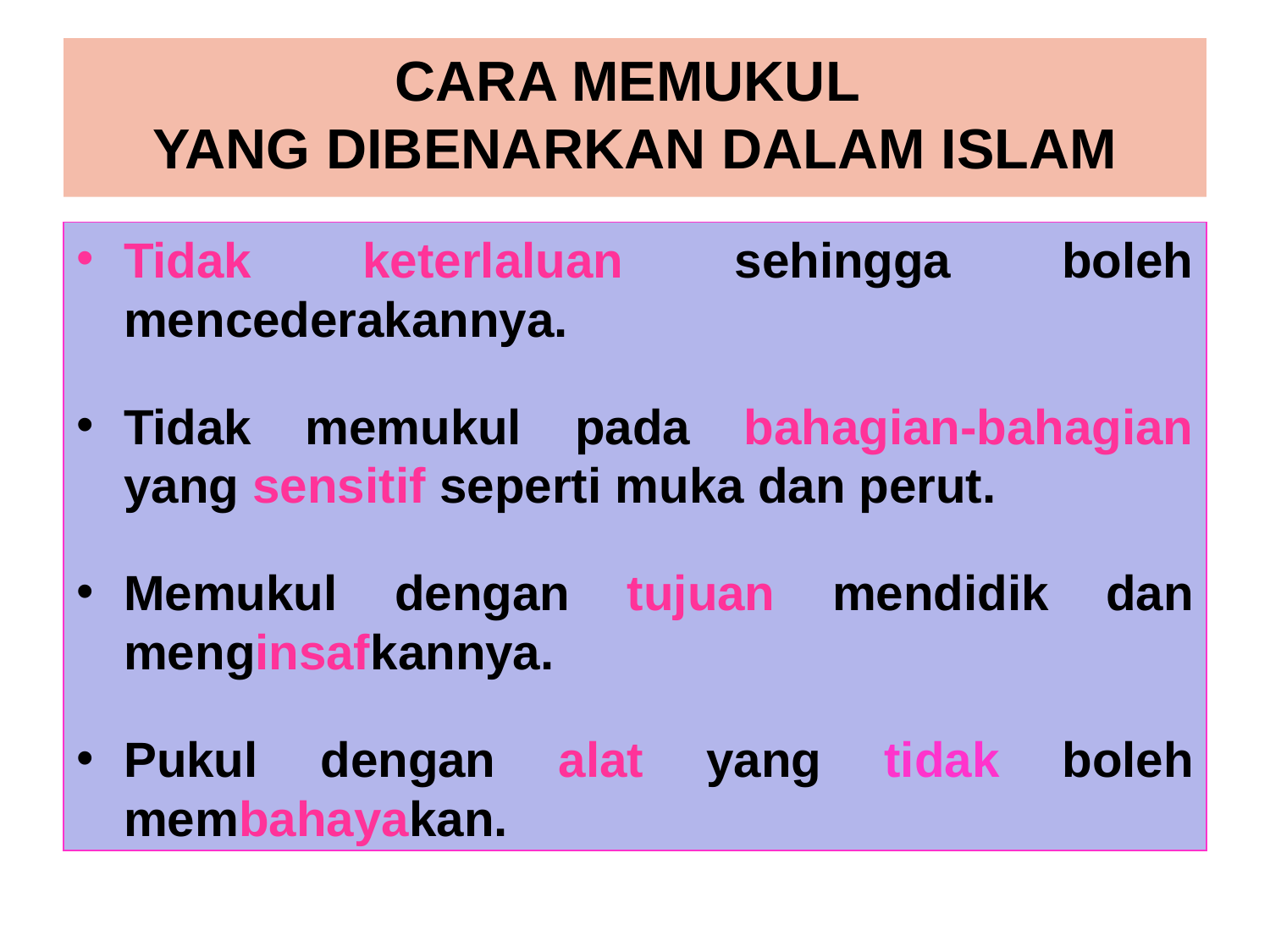

# CARA MEMUKUL YANG DIBENARKAN DALAM ISLAM
Tidak keterlaluan sehingga boleh mencederakannya.

Tidak memukul pada bahagian-bahagian yang sensitif seperti muka dan perut.

Memukul dengan tujuan mendidik dan menginsafkannya.

Pukul dengan alat yang tidak boleh membahayakan.